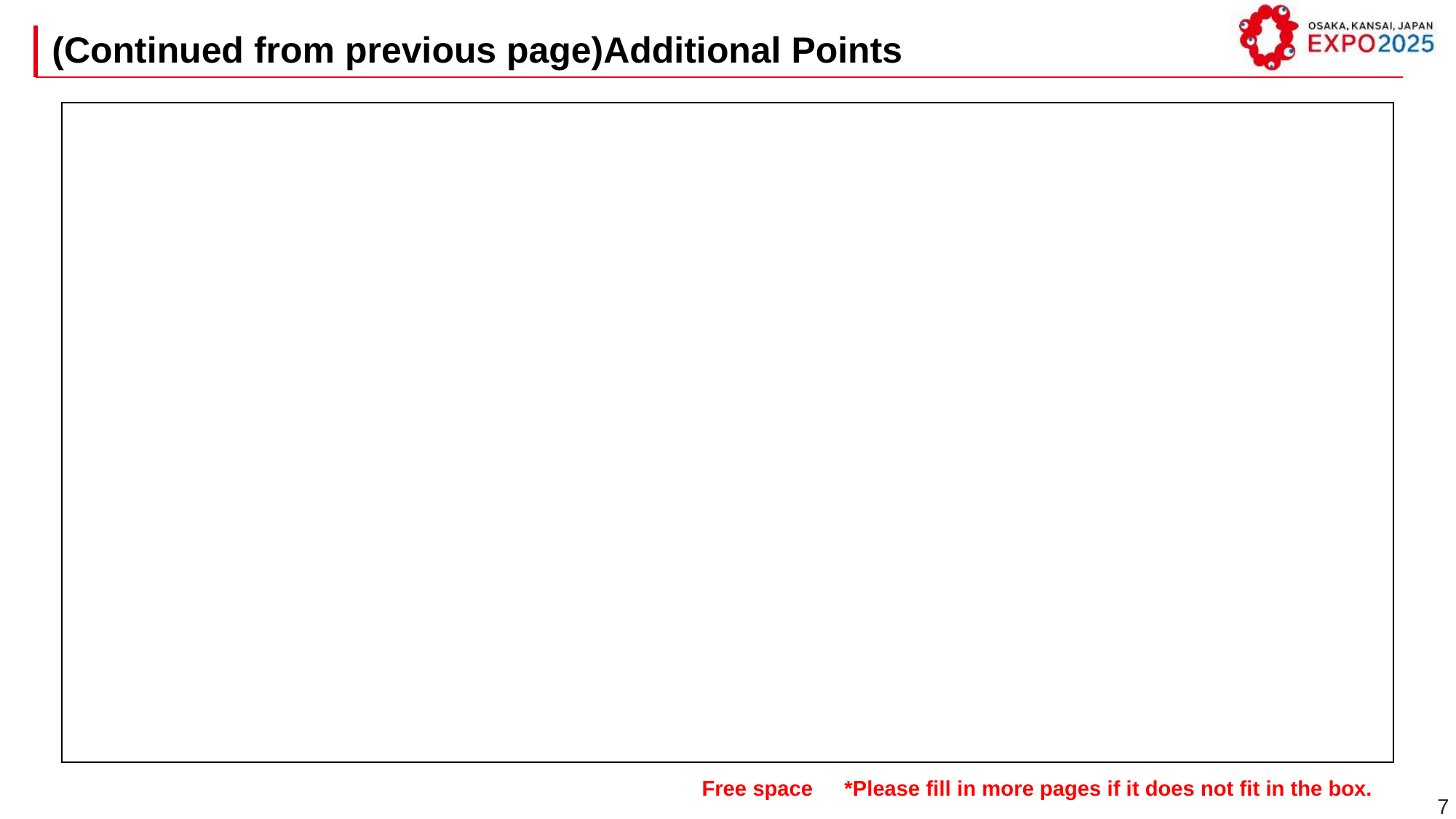

(Continued from previous page)Additional Points

Free space　*Please fill in more pages if it does not fit in the box.
7